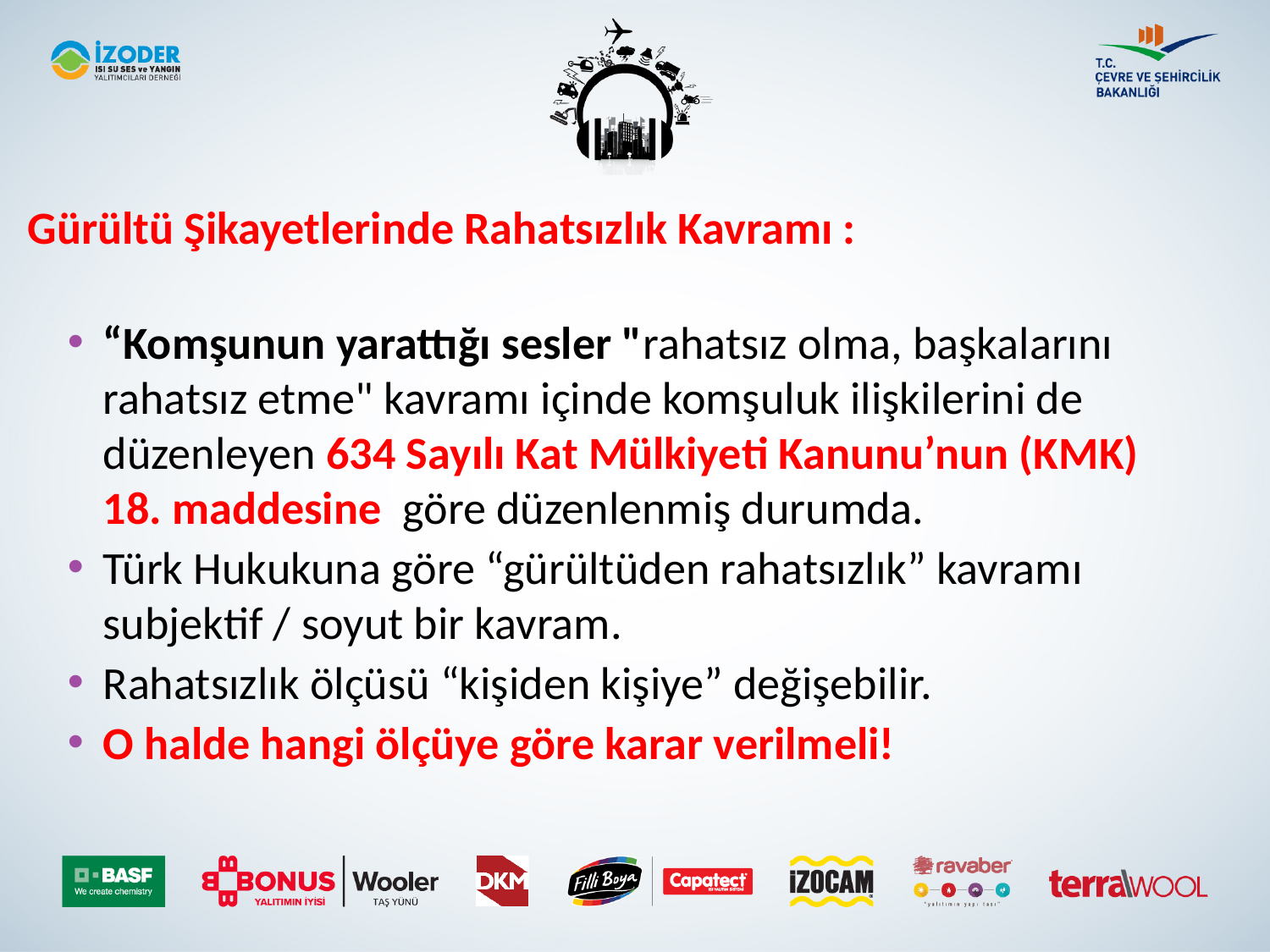

Gürültü Şikayetlerinde Rahatsızlık Kavramı :
“Komşunun yarattığı sesler "rahatsız olma, başkalarını rahatsız etme" kavramı içinde komşuluk ilişkilerini de düzenleyen 634 Sayılı Kat Mülkiyeti Kanunu’nun (KMK)   18. maddesine  göre düzenlenmiş durumda.
Türk Hukukuna göre “gürültüden rahatsızlık” kavramı subjektif / soyut bir kavram.
Rahatsızlık ölçüsü “kişiden kişiye” değişebilir.
O halde hangi ölçüye göre karar verilmeli!